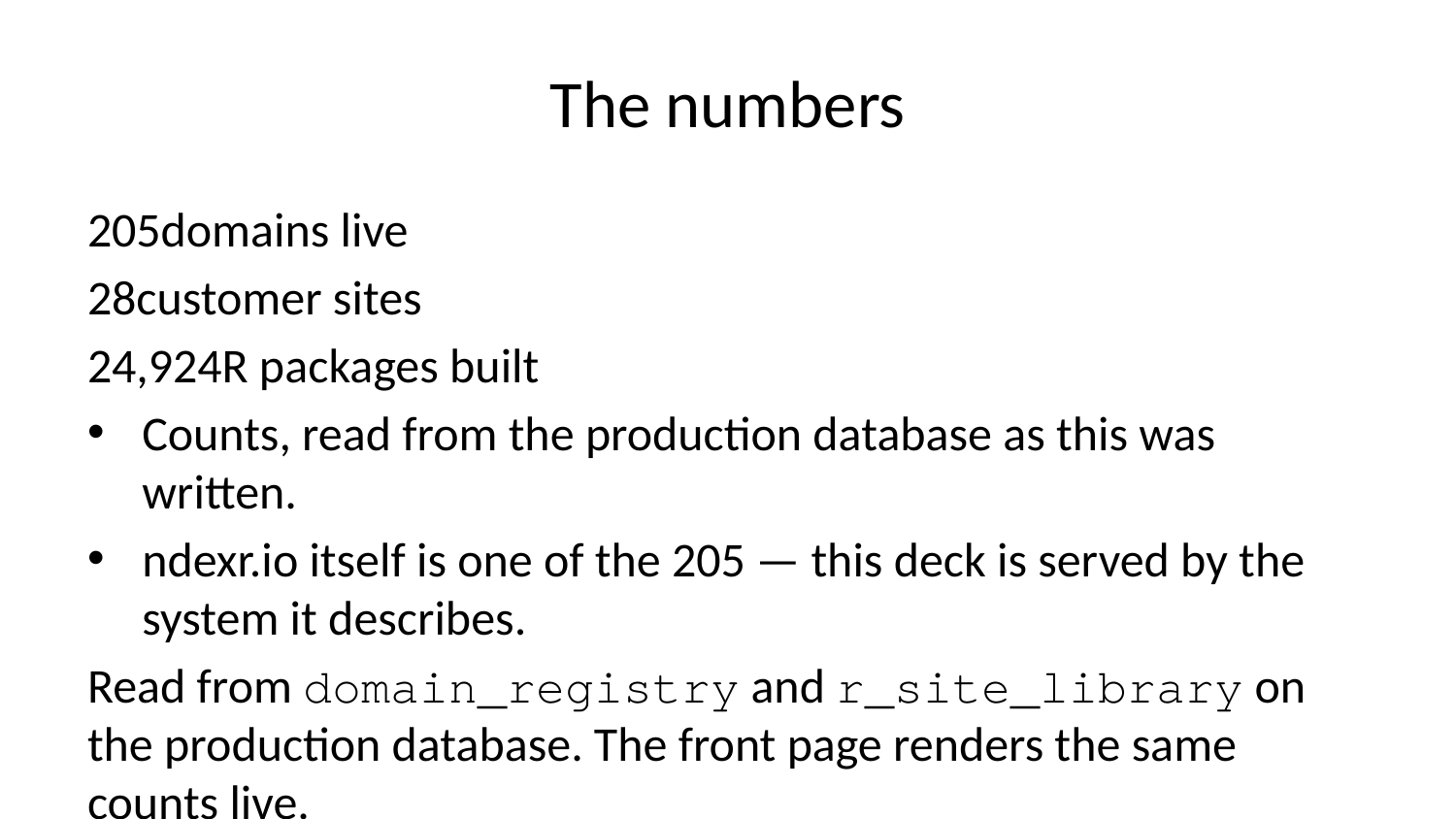

# The numbers
205domains live
28customer sites
24,924R packages built
Counts, read from the production database as this was written.
ndexr.io itself is one of the 205 — this deck is served by the system it describes.
Read from domain_registry and r_site_library on the production database. The front page renders the same counts live.